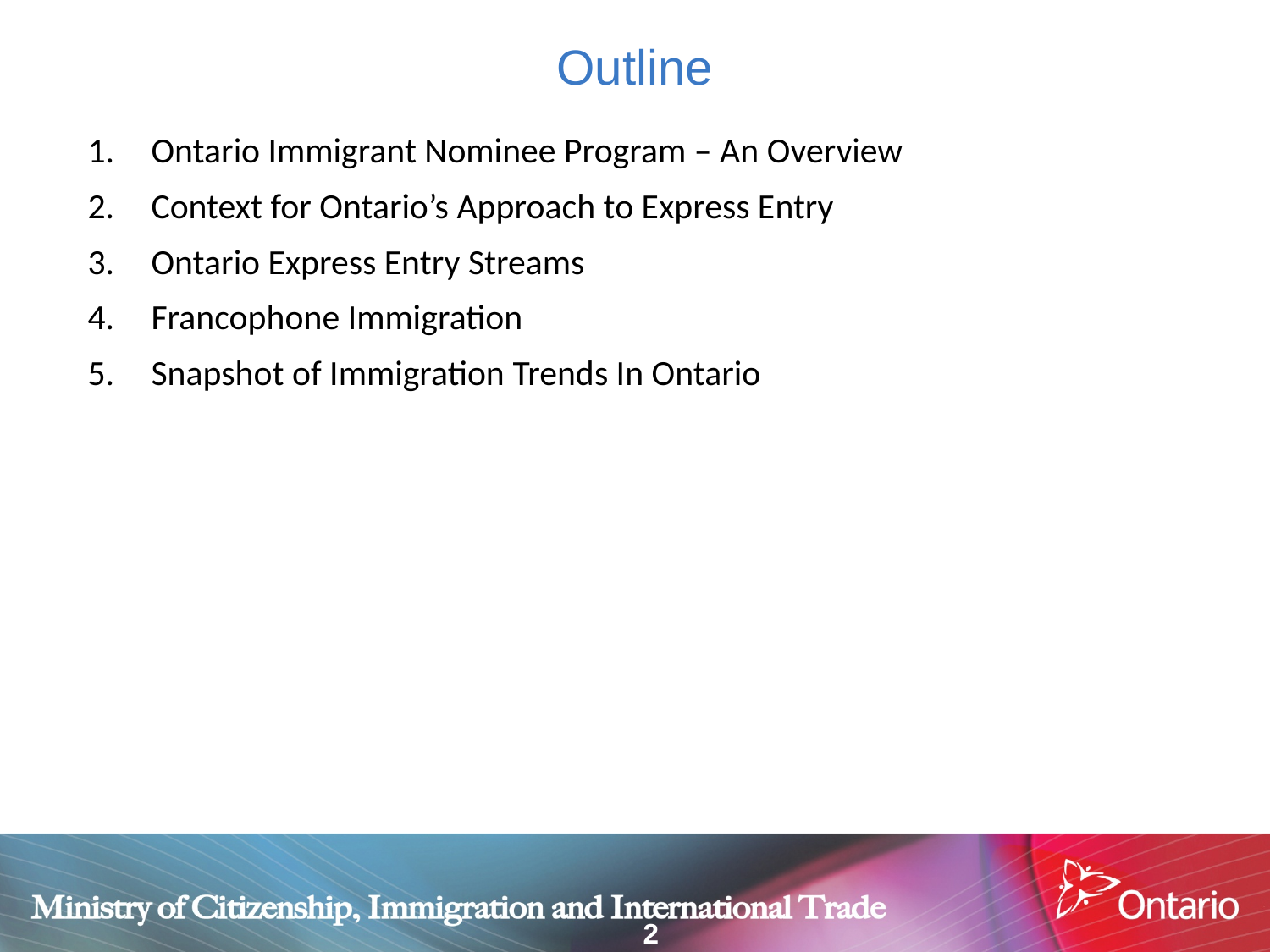

# Outline
Ontario Immigrant Nominee Program – An Overview
Context for Ontario’s Approach to Express Entry
Ontario Express Entry Streams
Francophone Immigration
Snapshot of Immigration Trends In Ontario

2